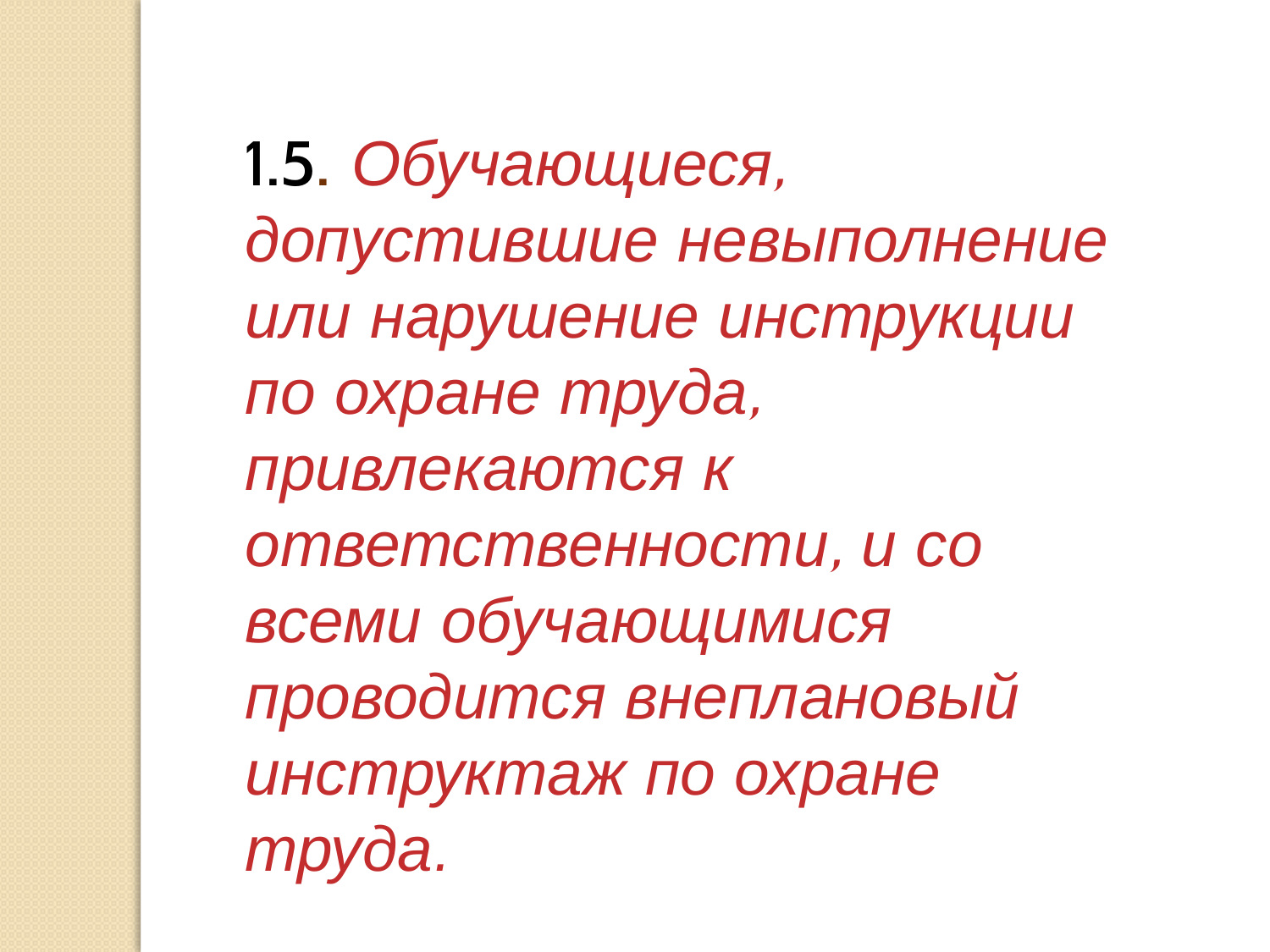

1.5. Обучающиеся, допустившие невыполнение или нарушение инструкции по охране труда, привлекаются к ответственности, и со всеми обучающимися проводится внеплановый инструктаж по охране труда.